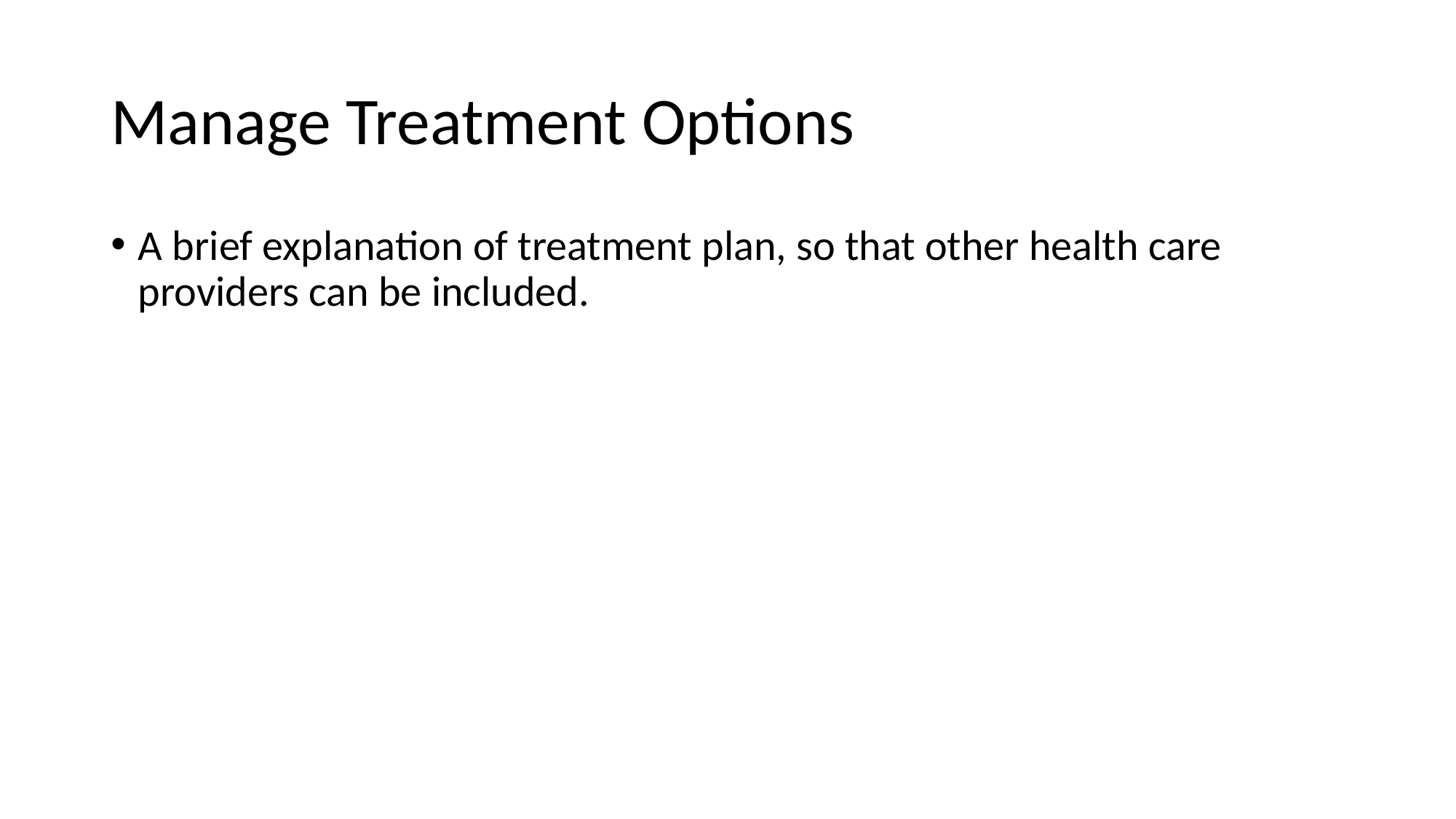

# Manage Treatment Options
A brief explanation of treatment plan, so that other health care providers can be included.